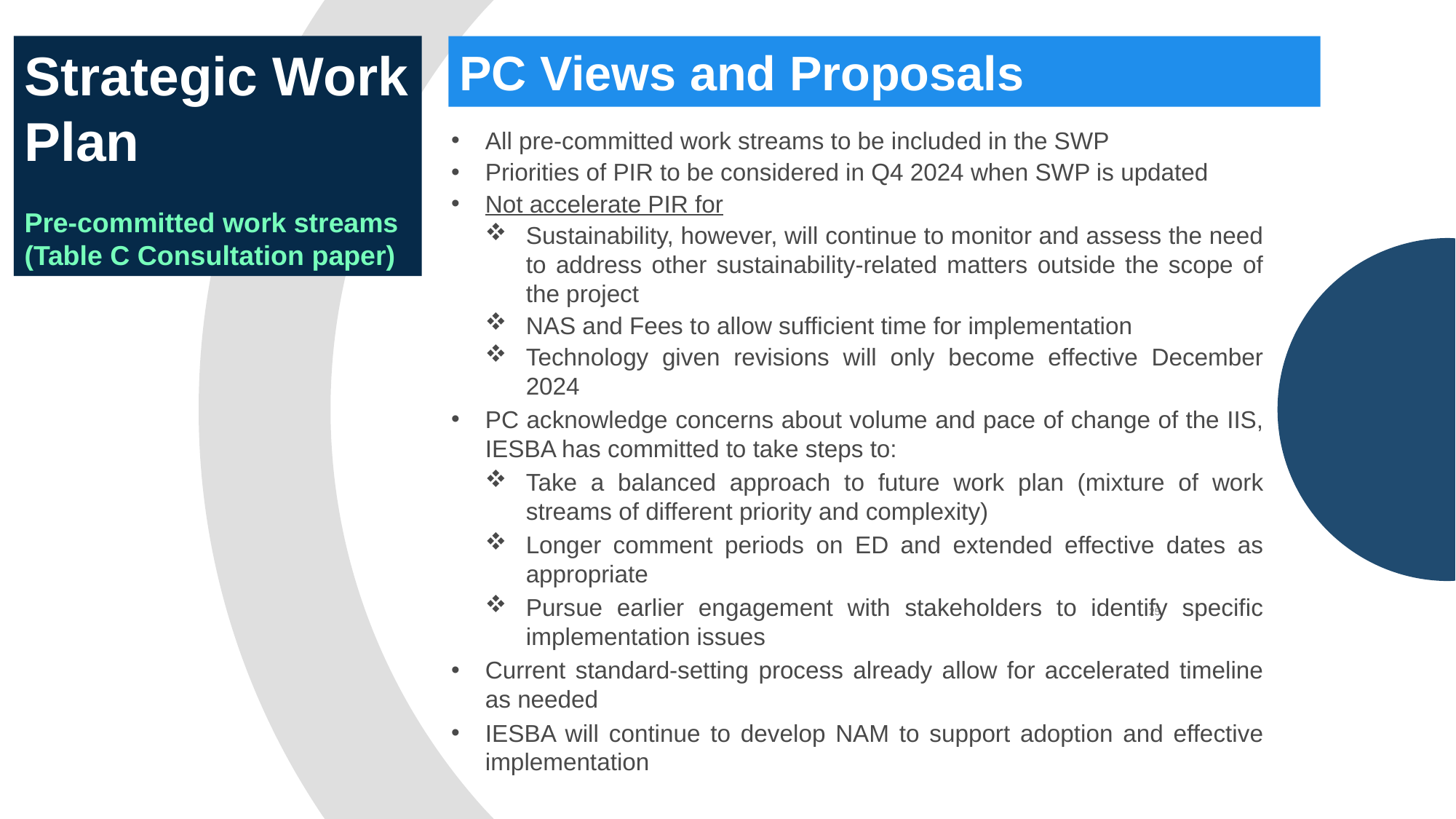

Strategic Work Plan

Pre-committed work streams
(Table C Consultation paper)
PC Views and Proposals
All pre-committed work streams to be included in the SWP
Priorities of PIR to be considered in Q4 2024 when SWP is updated
Not accelerate PIR for
Sustainability, however, will continue to monitor and assess the need to address other sustainability-related matters outside the scope of the project
NAS and Fees to allow sufficient time for implementation
Technology given revisions will only become effective December 2024
PC acknowledge concerns about volume and pace of change of the IIS, IESBA has committed to take steps to:
Take a balanced approach to future work plan (mixture of work streams of different priority and complexity)
Longer comment periods on ED and extended effective dates as appropriate
Pursue earlier engagement with stakeholders to identify specific implementation issues
Current standard-setting process already allow for accelerated timeline as needed
IESBA will continue to develop NAM to support adoption and effective implementation

25